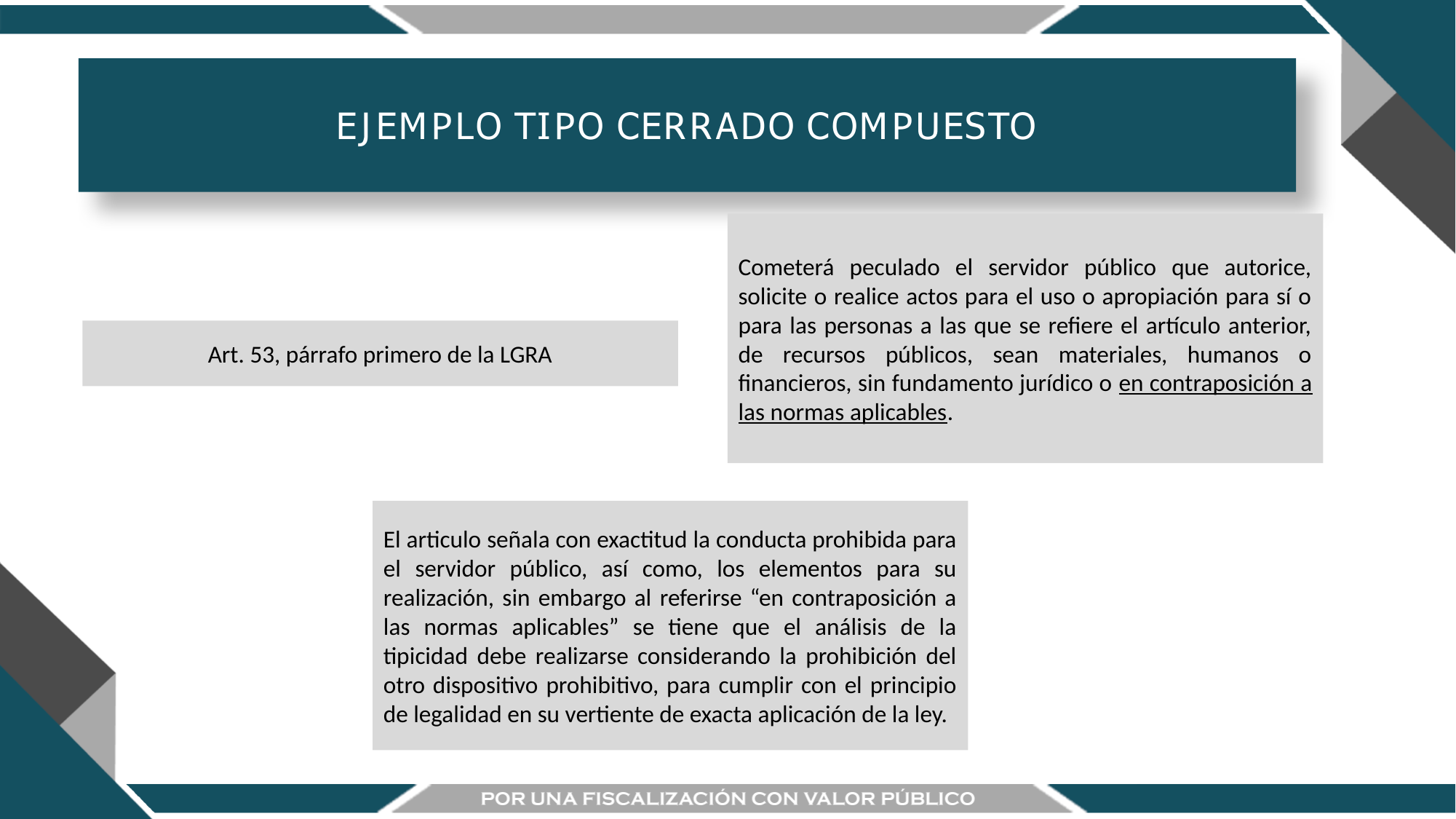

EJEMPLO TIPO CERRADO COMPUESTO
Cometerá peculado el servidor público que autorice, solicite o realice actos para el uso o apropiación para sí o para las personas a las que se refiere el artículo anterior, de recursos públicos, sean materiales, humanos o financieros, sin fundamento jurídico o en contraposición a las normas aplicables.
Art. 53, párrafo primero de la LGRA
El articulo señala con exactitud la conducta prohibida para el servidor público, así como, los elementos para su realización, sin embargo al referirse “en contraposición a las normas aplicables” se tiene que el análisis de la tipicidad debe realizarse considerando la prohibición del otro dispositivo prohibitivo, para cumplir con el principio de legalidad en su vertiente de exacta aplicación de la ley.